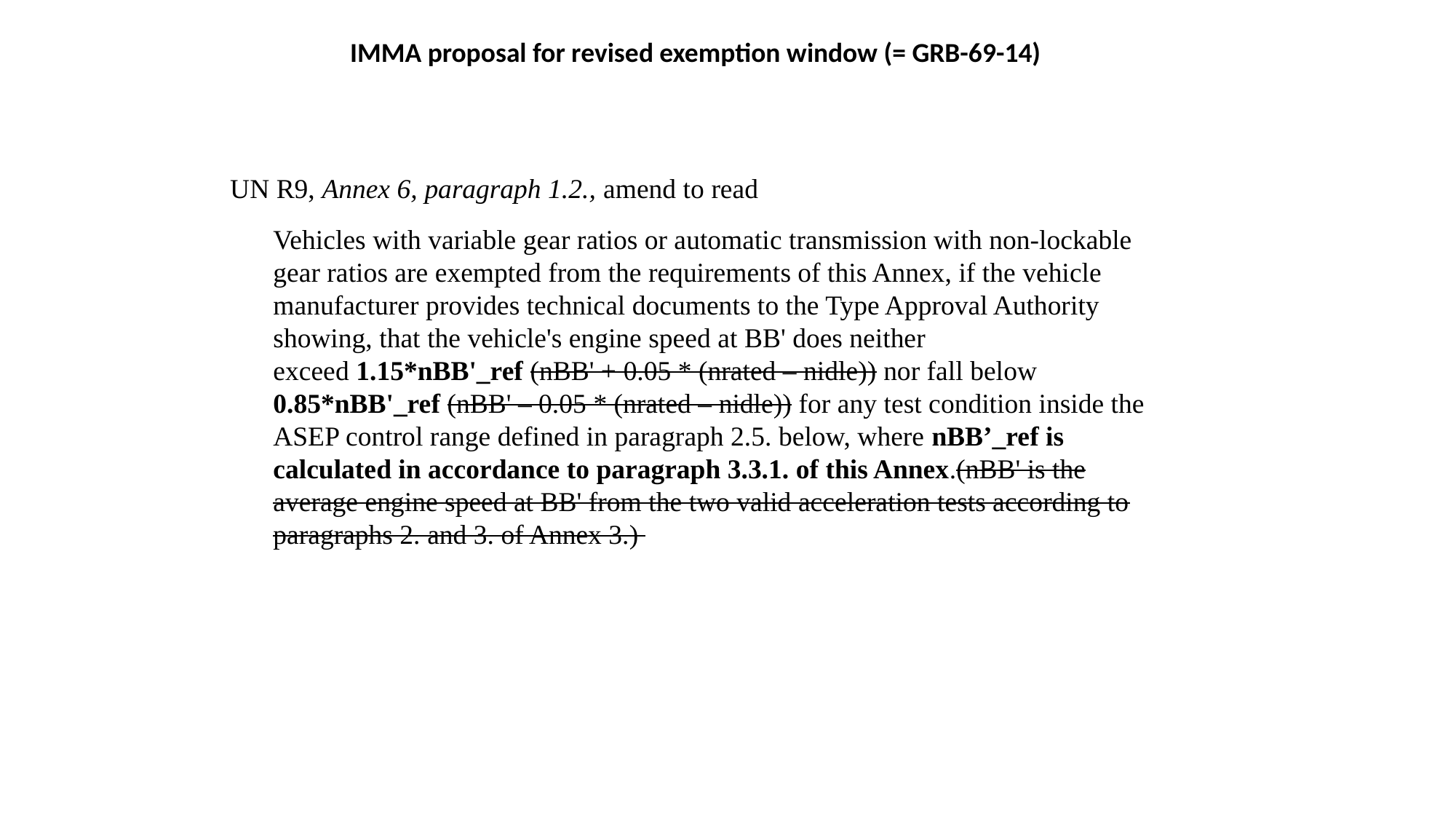

IMMA proposal for revised exemption window (= GRB-69-14)
UN R9, Annex 6, paragraph 1.2., amend to read

Vehicles with variable gear ratios or automatic transmission with non-lockable gear ratios are exempted from the requirements of this Annex, if the vehicle manufacturer provides technical documents to the Type Approval Authority showing, that the vehicle's engine speed at BB' does neither exceed 1.15*nBB'_ref (nBB' + 0.05 * (nrated – nidle)) nor fall below 0.85*nBB'_ref (nBB' – 0.05 * (nrated – nidle)) for any test condition inside the ASEP control range defined in paragraph 2.5. below, where nBB’_ref is calculated in accordance to paragraph 3.3.1. of this Annex.(nBB' is the average engine speed at BB' from the two valid acceleration tests according to paragraphs 2. and 3. of Annex 3.)